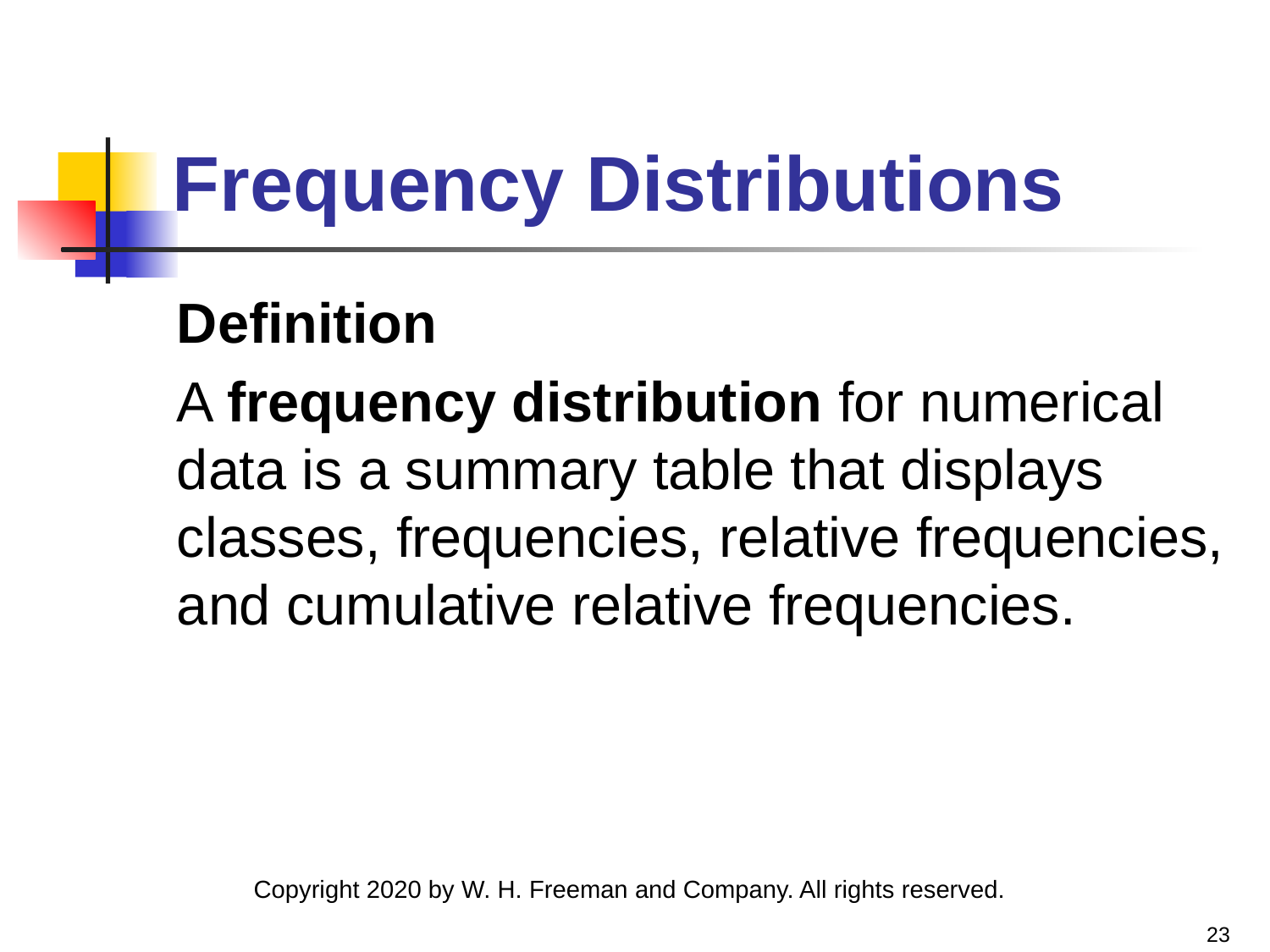

# Frequency Distributions
Definition
A frequency distribution for numerical data is a summary table that displays classes, frequencies, relative frequencies, and cumulative relative frequencies.